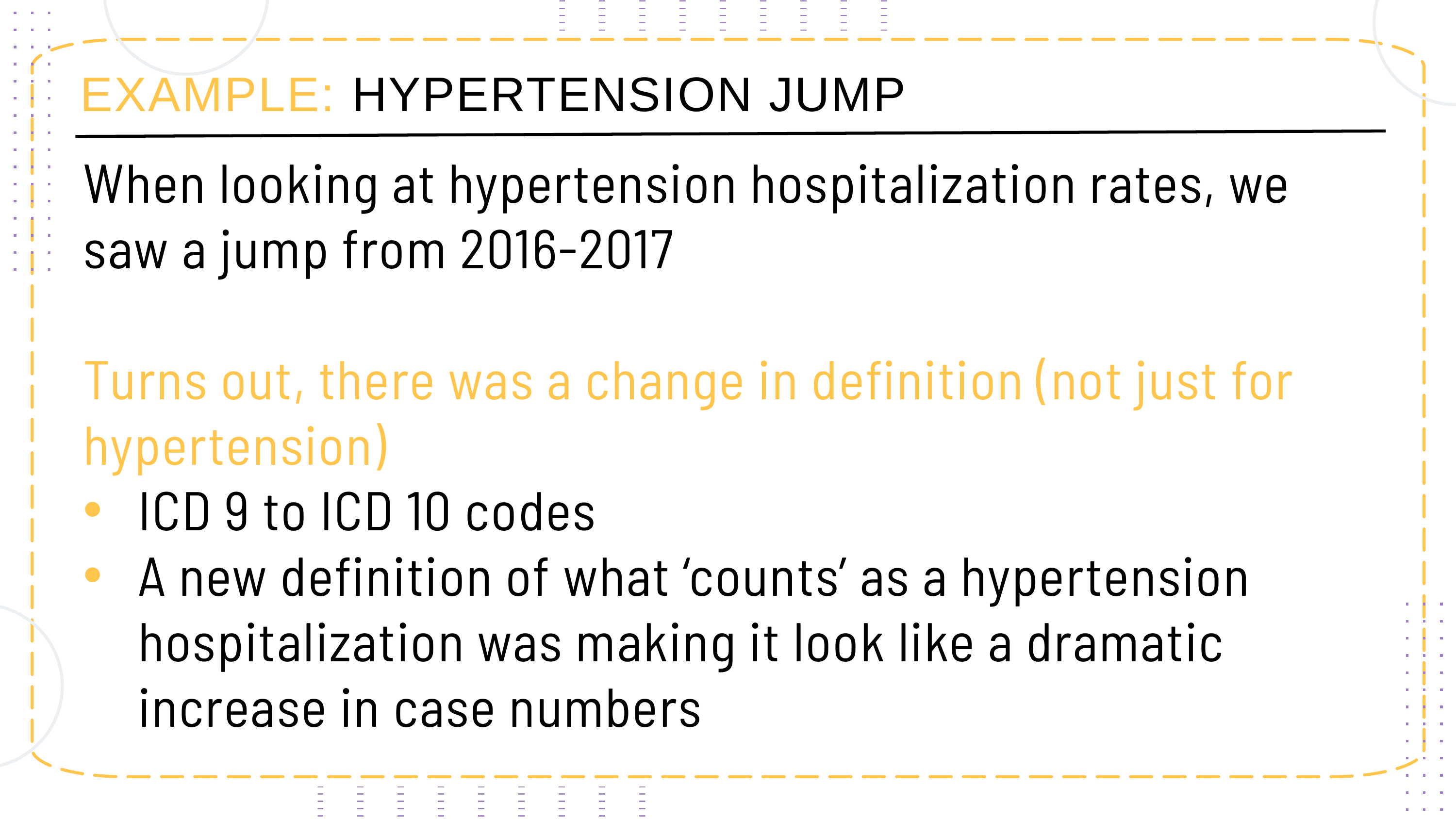

EXAMPLE: HYPERTENSION JUMP

When looking at hypertension hospitalization rates, we saw a jump from 2016-2017

Turns out, there was a change in definition (not just for hypertension)
ICD 9 to ICD 10 codes
A new definition of what ‘counts’ as a hypertension hospitalization was making it look like a dramatic increase in case numbers